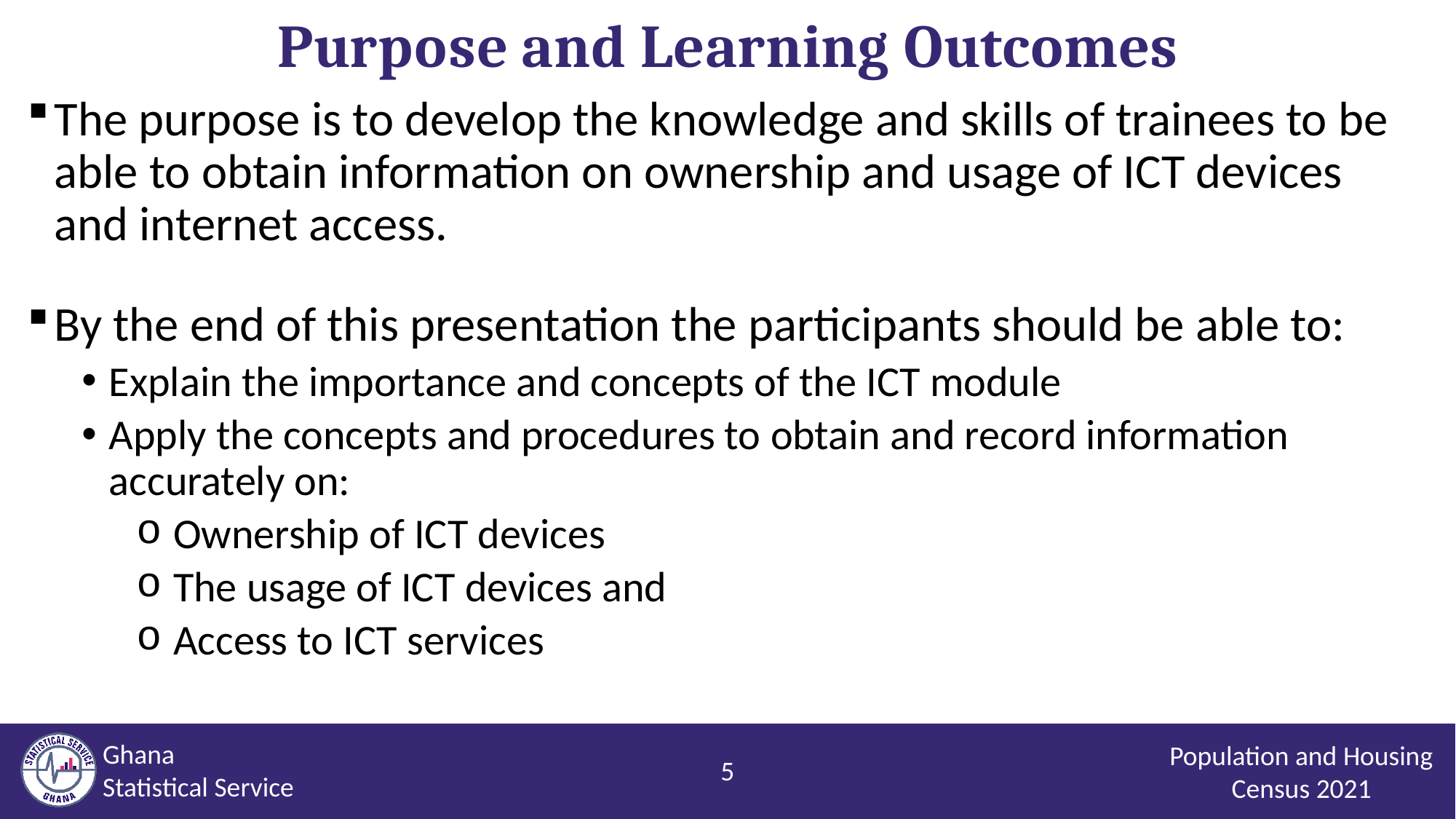

Purpose and Learning Outcomes
The purpose is to develop the knowledge and skills of trainees to be able to obtain information on ownership and usage of ICT devices and internet access.

By the end of this presentation the participants should be able to:
Explain the importance and concepts of the ICT module
Apply the concepts and procedures to obtain and record information accurately on:
 Ownership of ICT devices
 The usage of ICT devices and
 Access to ICT services

Population and Housing Census 2021
5